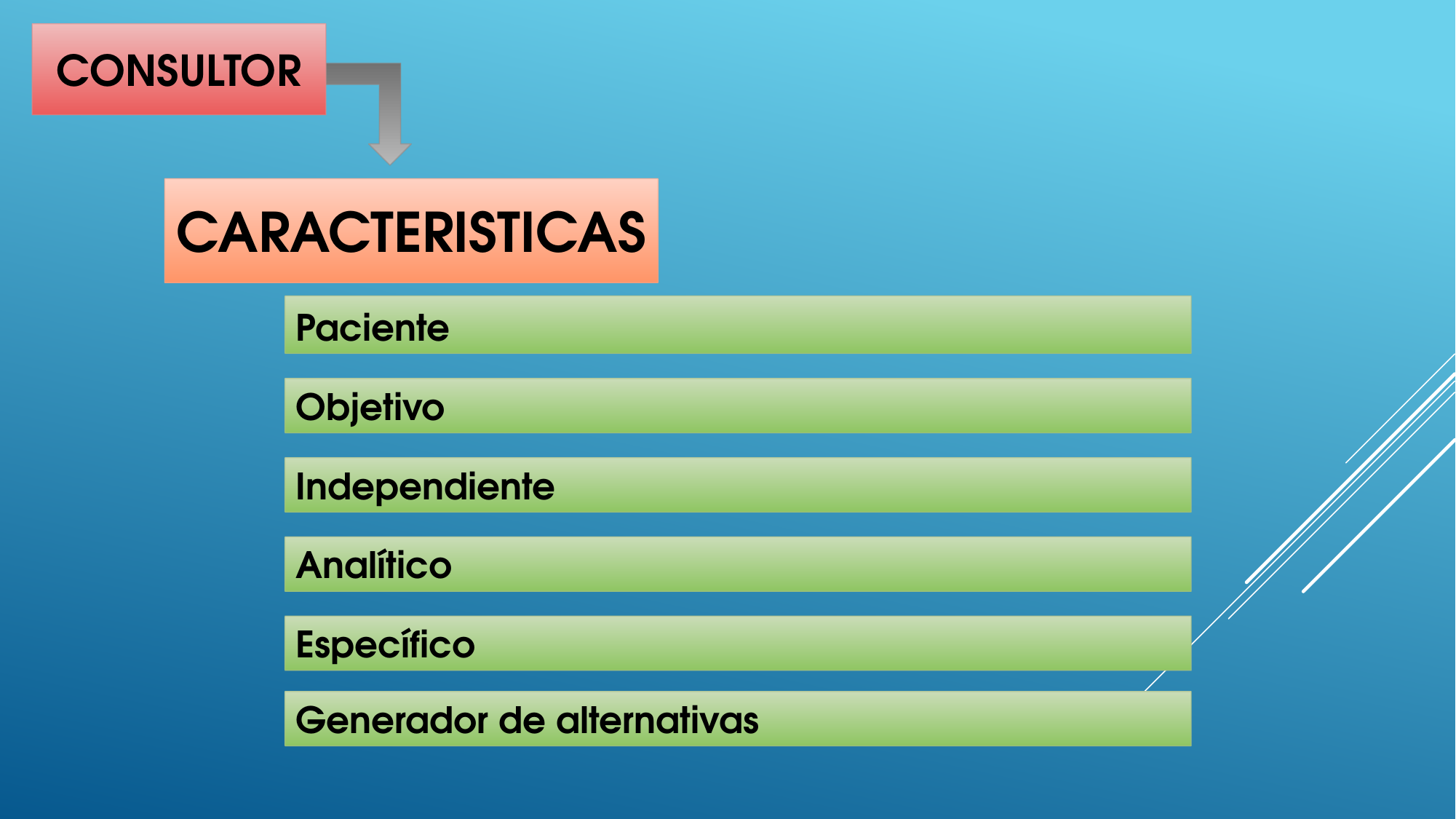

CONSULTOR

# CARACTERISTICAS
Paciente
Objetivo
Independiente
Analítico
Específico
Generador de alternativas